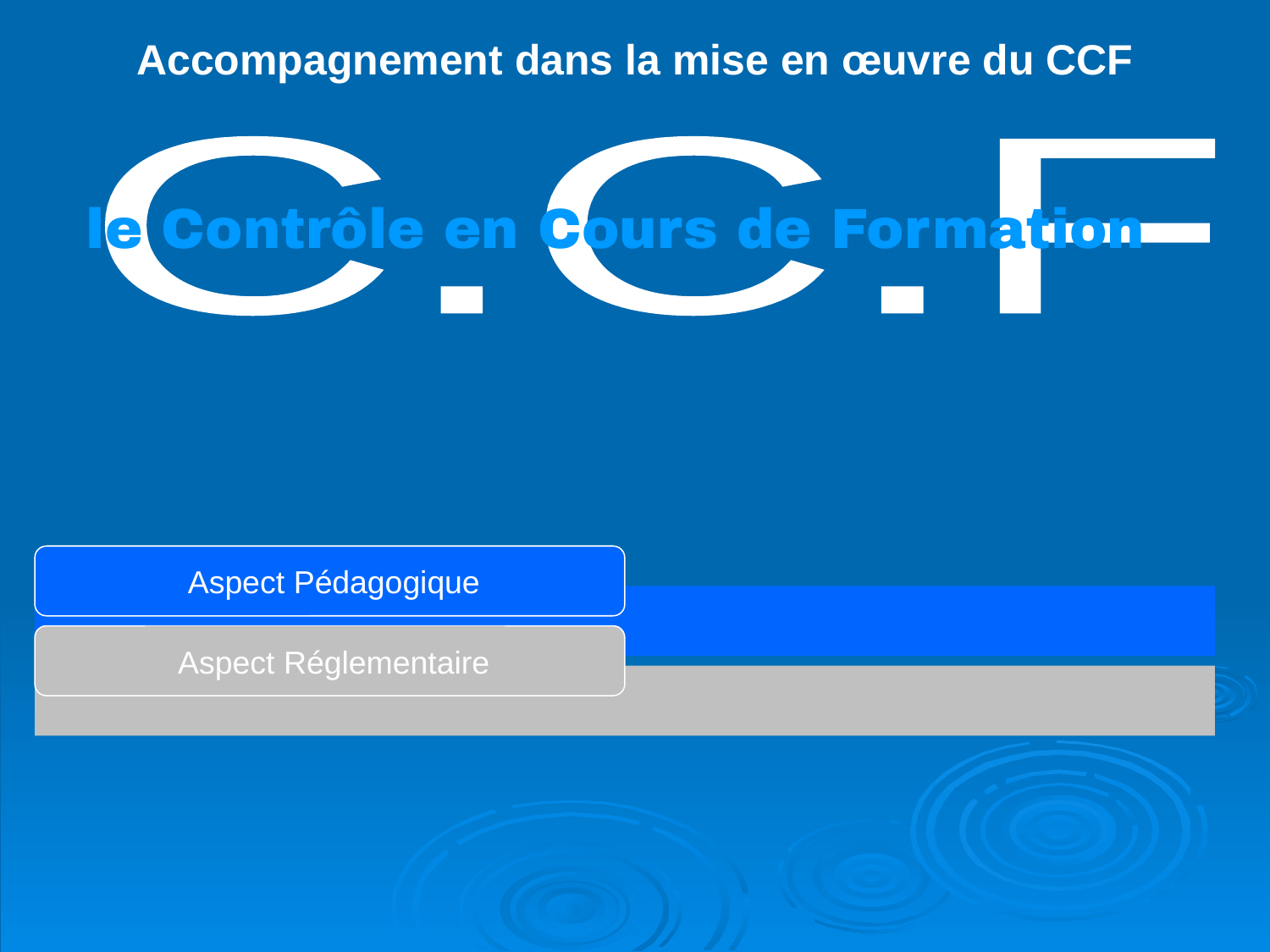

Accompagnement dans la mise en œuvre du CCF
C.C.F
 le Contrôle en Cours de Formation

Aspect Pédagogique

Aspect Réglementaire